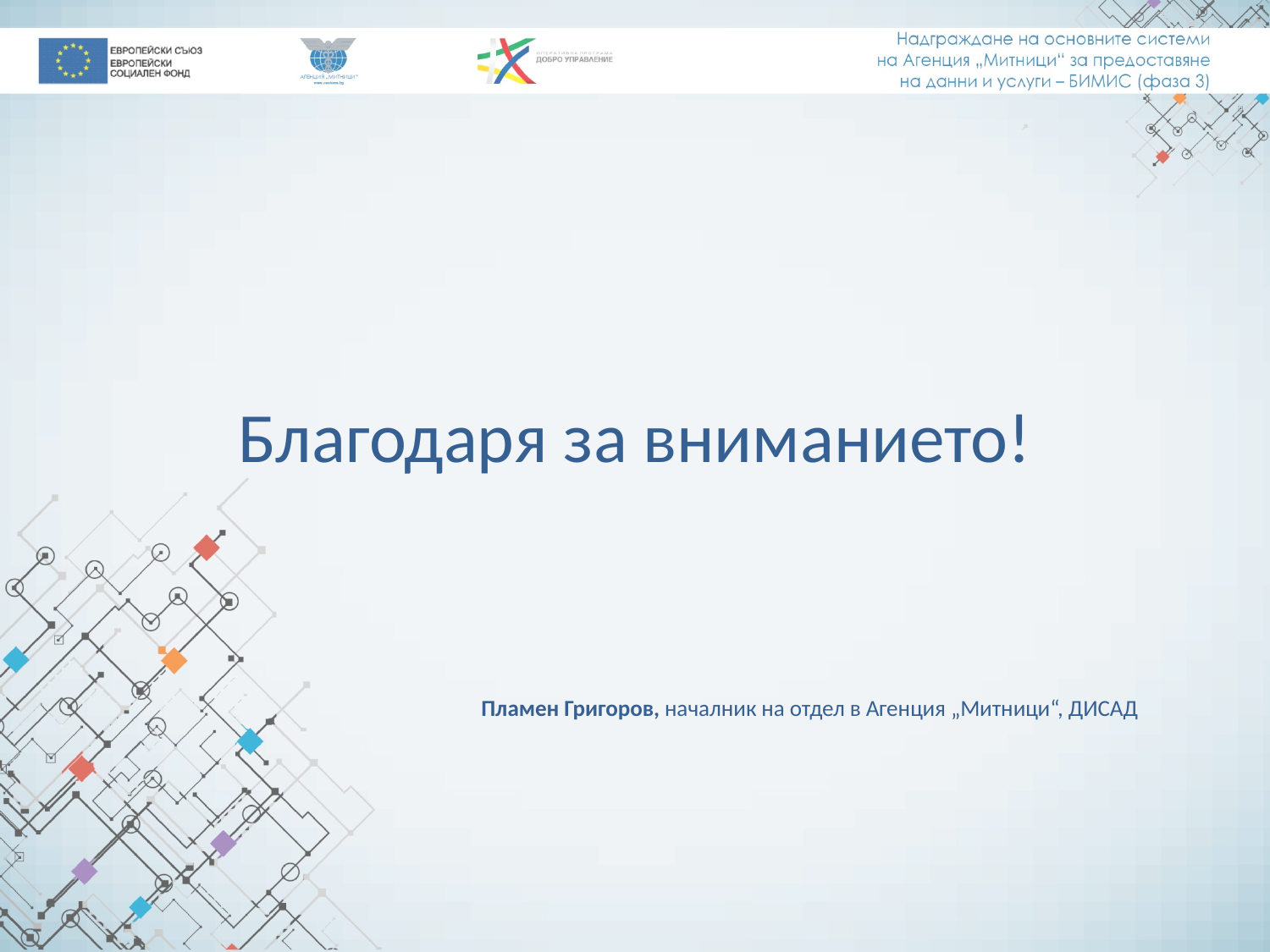

Благодаря за вниманието!
                      Пламен Григоров, началник на отдел в Агенция „Митници“, ДИСАД